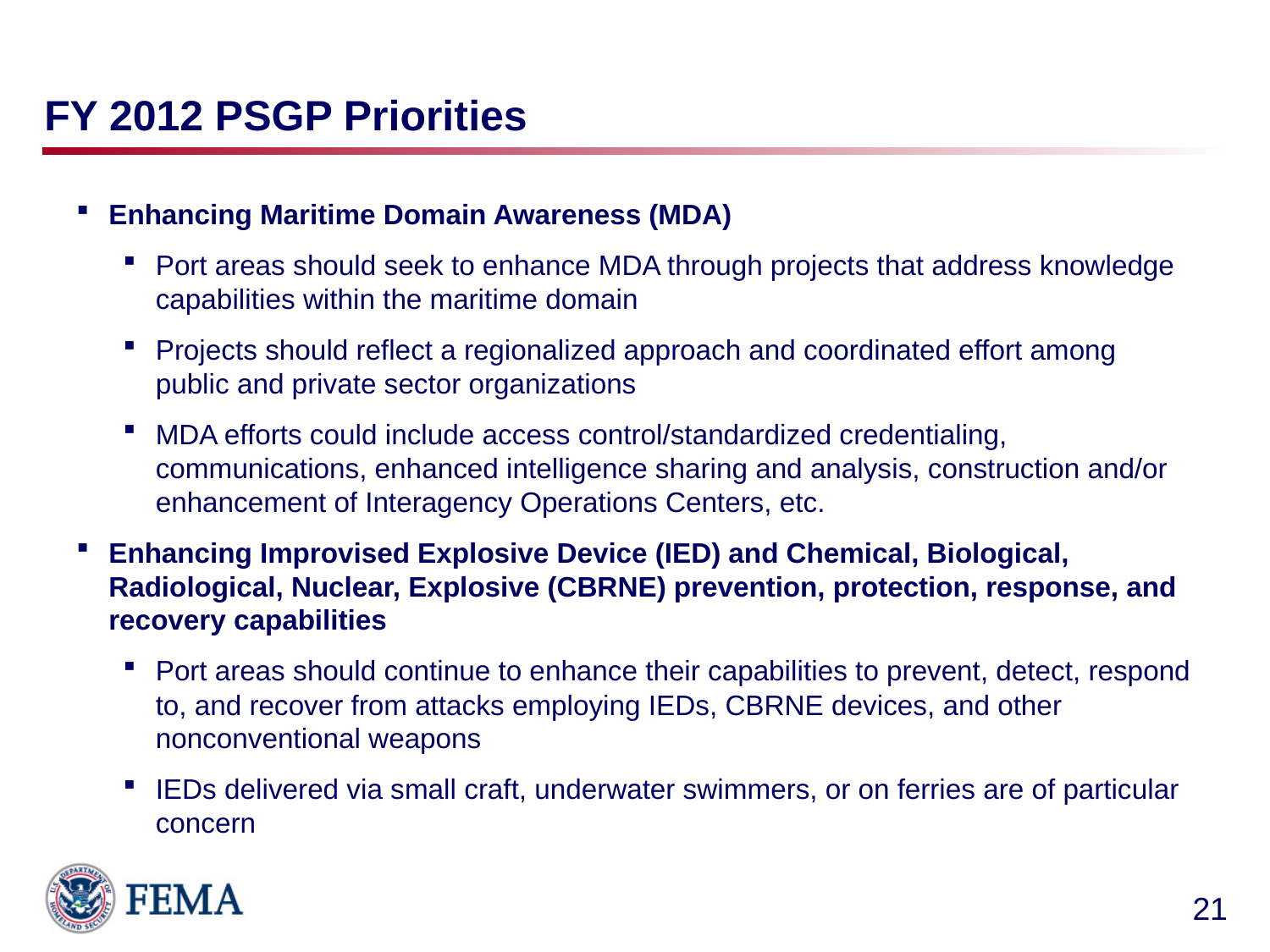

# FY 2012 PSGP Priorities
Enhancing Maritime Domain Awareness (MDA)
Port areas should seek to enhance MDA through projects that address knowledge capabilities within the maritime domain
Projects should reflect a regionalized approach and coordinated effort among public and private sector organizations
MDA efforts could include access control/standardized credentialing, communications, enhanced intelligence sharing and analysis, construction and/or enhancement of Interagency Operations Centers, etc.
Enhancing Improvised Explosive Device (IED) and Chemical, Biological, Radiological, Nuclear, Explosive (CBRNE) prevention, protection, response, and recovery capabilities
Port areas should continue to enhance their capabilities to prevent, detect, respond to, and recover from attacks employing IEDs, CBRNE devices, and other nonconventional weapons
IEDs delivered via small craft, underwater swimmers, or on ferries are of particular concern
21